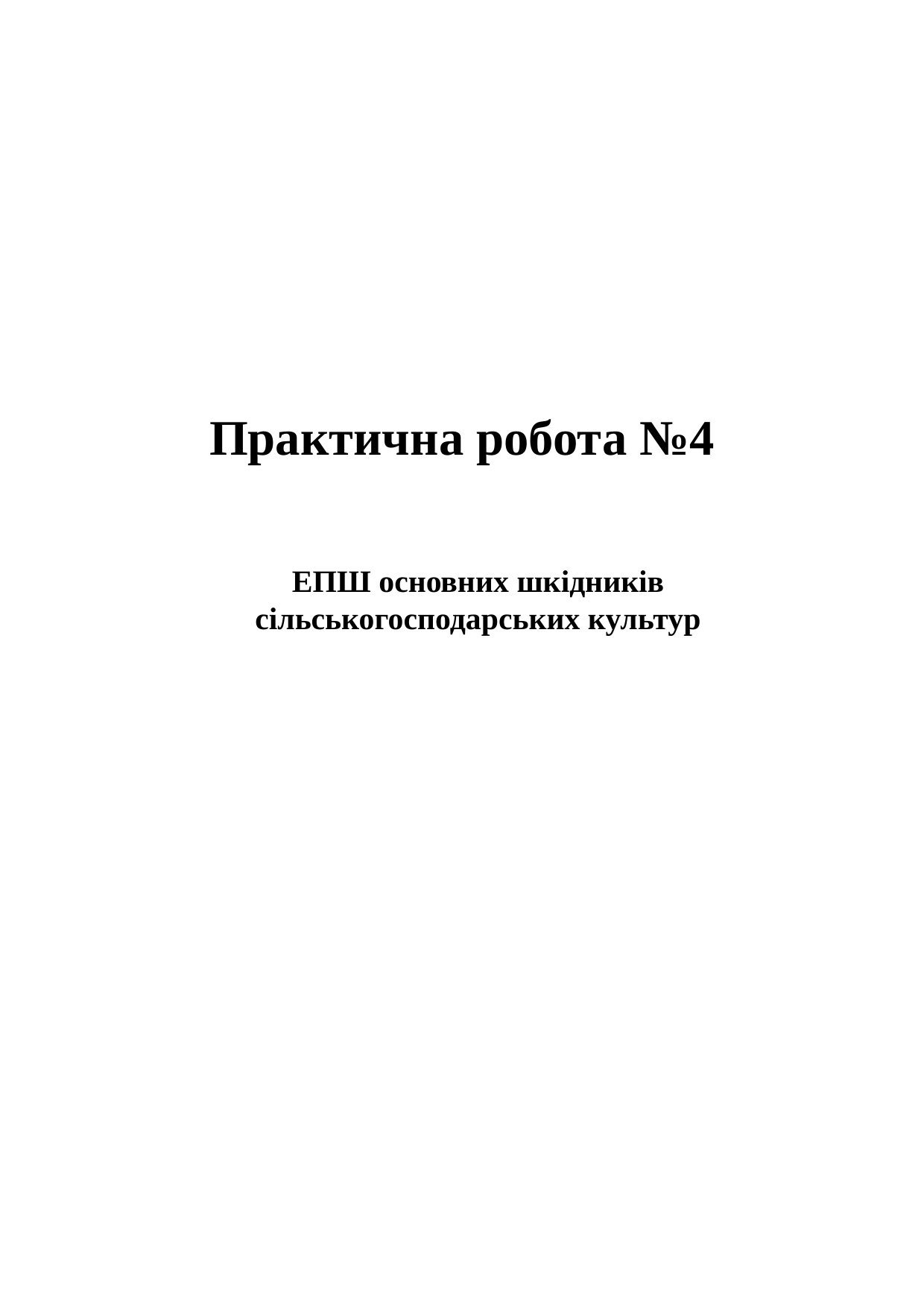

# Практична робота №4
ЕПШ основних шкідників сільськогосподарських культур